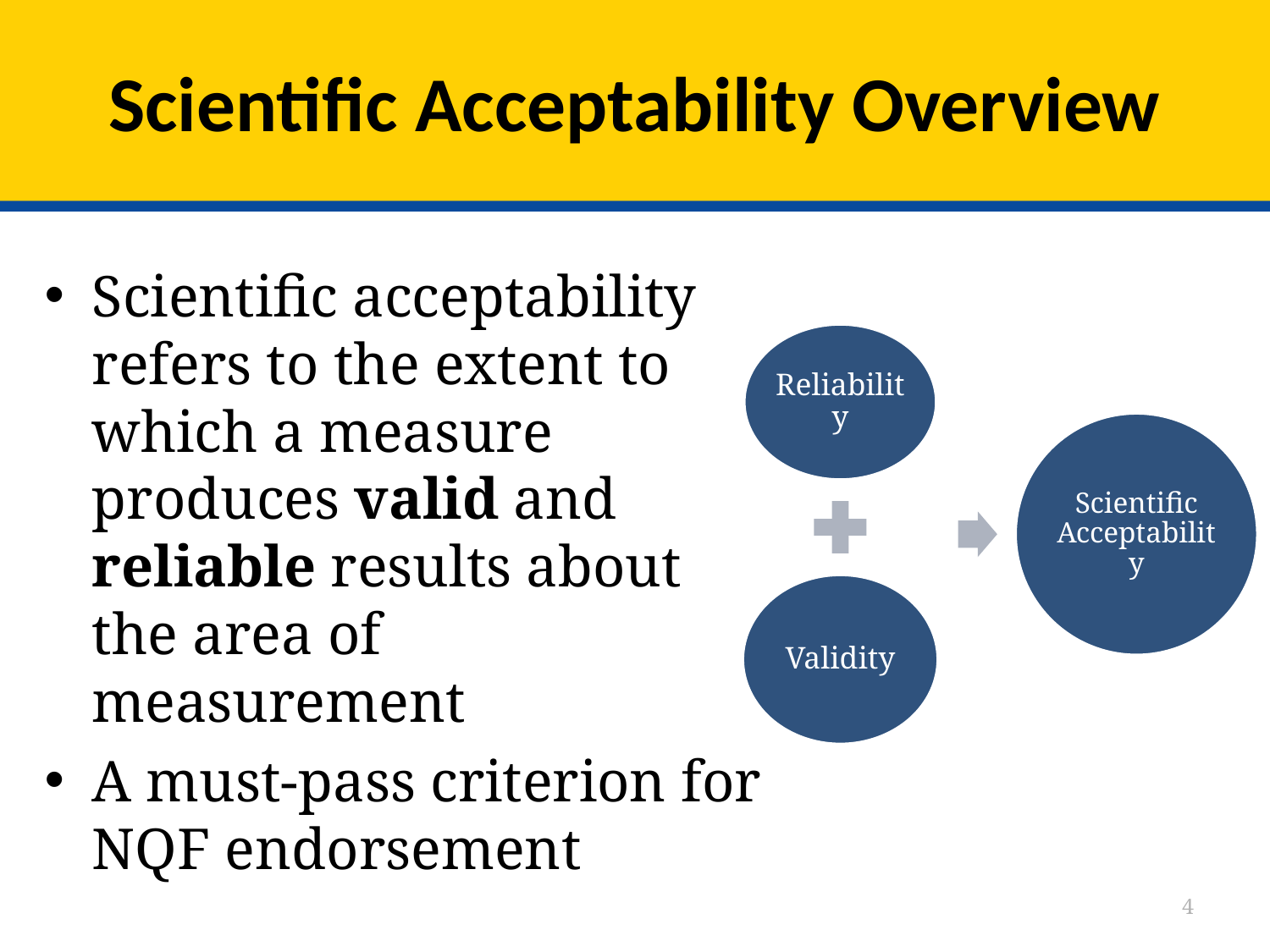

# Scientific Acceptability Overview
Scientific acceptability refers to the extent to which a measure produces valid and reliable results about the area of measurement
A must-pass criterion for NQF endorsement
Reliability

Validity

Scientific Acceptability
4